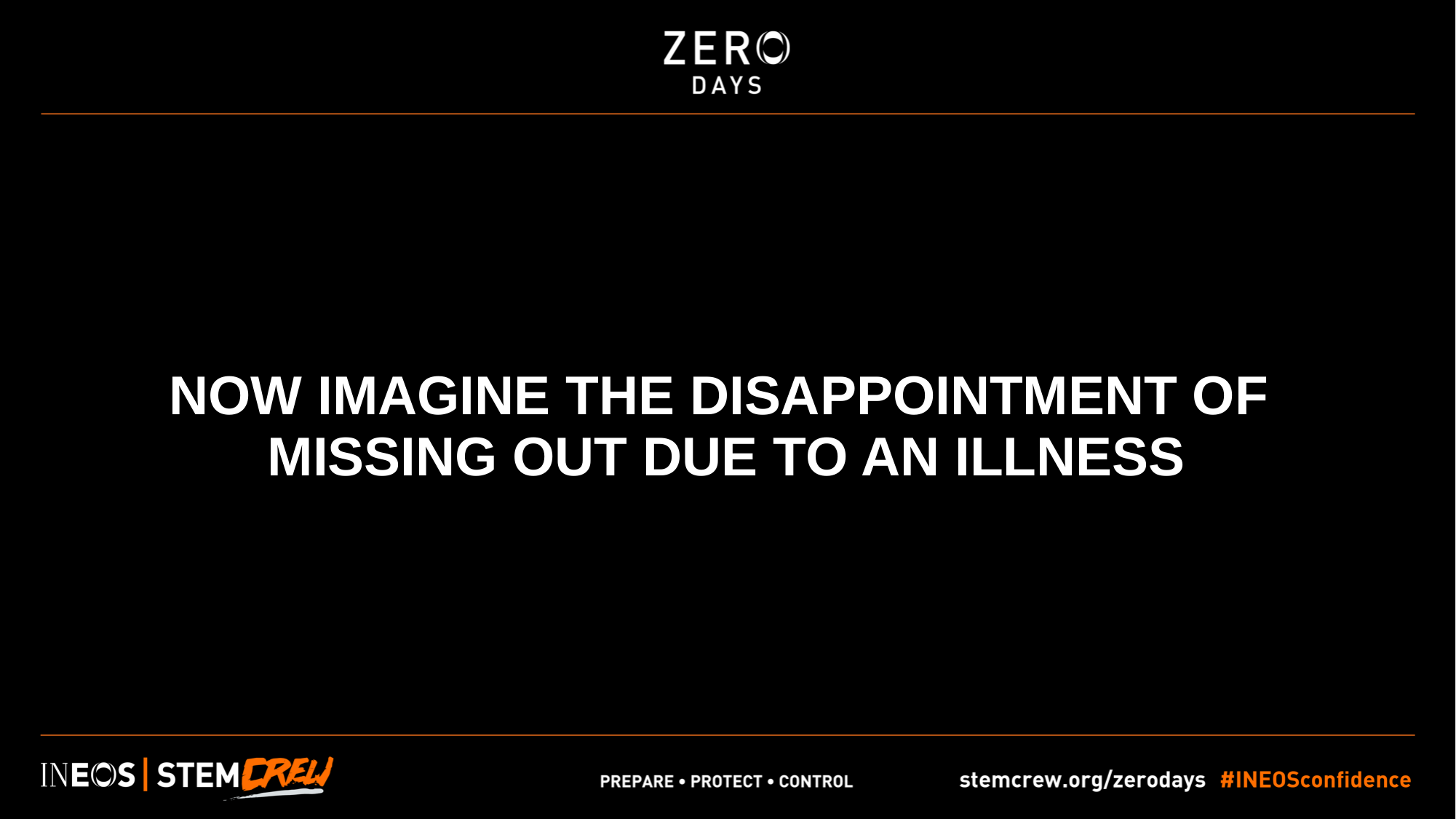

NOW IMAGINE THE DISAPPOINTMENT OF
MISSING OUT DUE TO AN ILLNESS